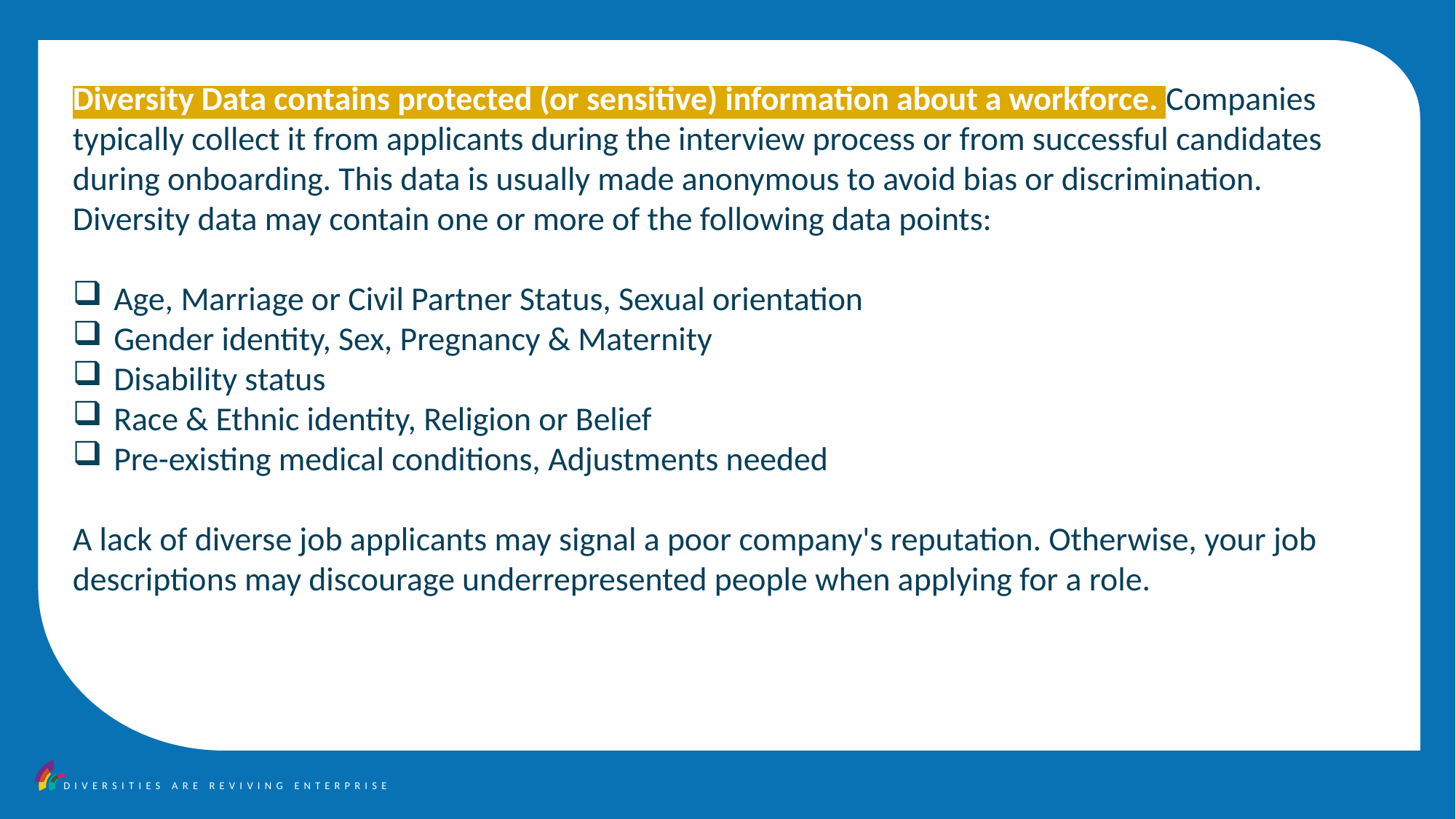

Diversity Data contains protected (or sensitive) information about a workforce. Companies typically collect it from applicants during the interview process or from successful candidates during onboarding. This data is usually made anonymous to avoid bias or discrimination. Diversity data may contain one or more of the following data points:

Age, Marriage or Civil Partner Status, Sexual orientation
Gender identity, Sex, Pregnancy & Maternity
Disability status
Race & Ethnic identity, Religion or Belief
Pre-existing medical conditions, Adjustments needed

A lack of diverse job applicants may signal a poor company's reputation. Otherwise, your job descriptions may discourage underrepresented people when applying for a role.